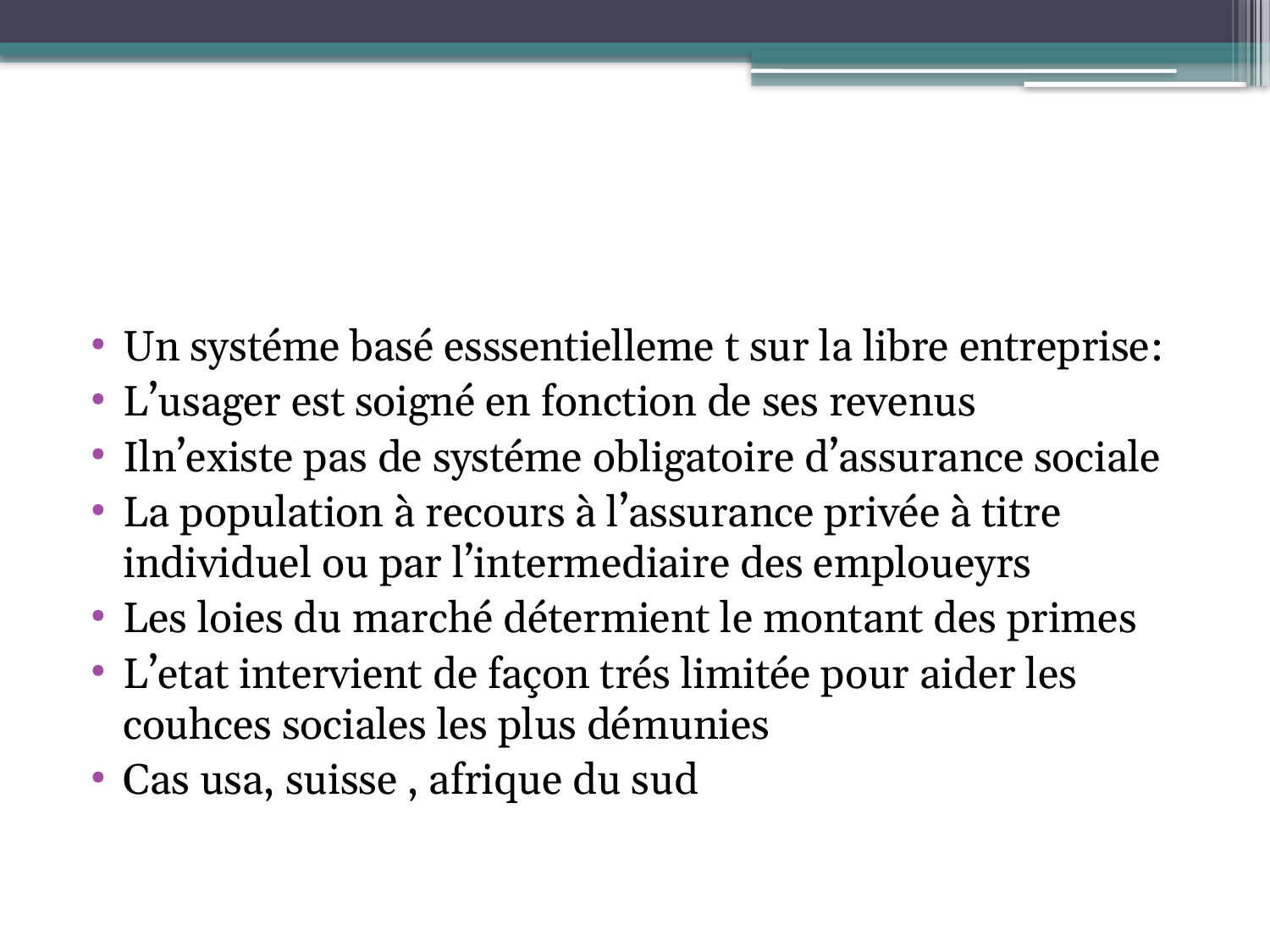

#
Un systéme basé esssentielleme t sur la libre entreprise:
L’usager est soigné en fonction de ses revenus
Iln’existe pas de systéme obligatoire d’assurance sociale
La population à recours à l’assurance privée à titre individuel ou par l’intermediaire des emploueyrs
Les loies du marché détermient le montant des primes
L’etat intervient de façon trés limitée pour aider les couhces sociales les plus démunies
Cas usa, suisse , afrique du sud